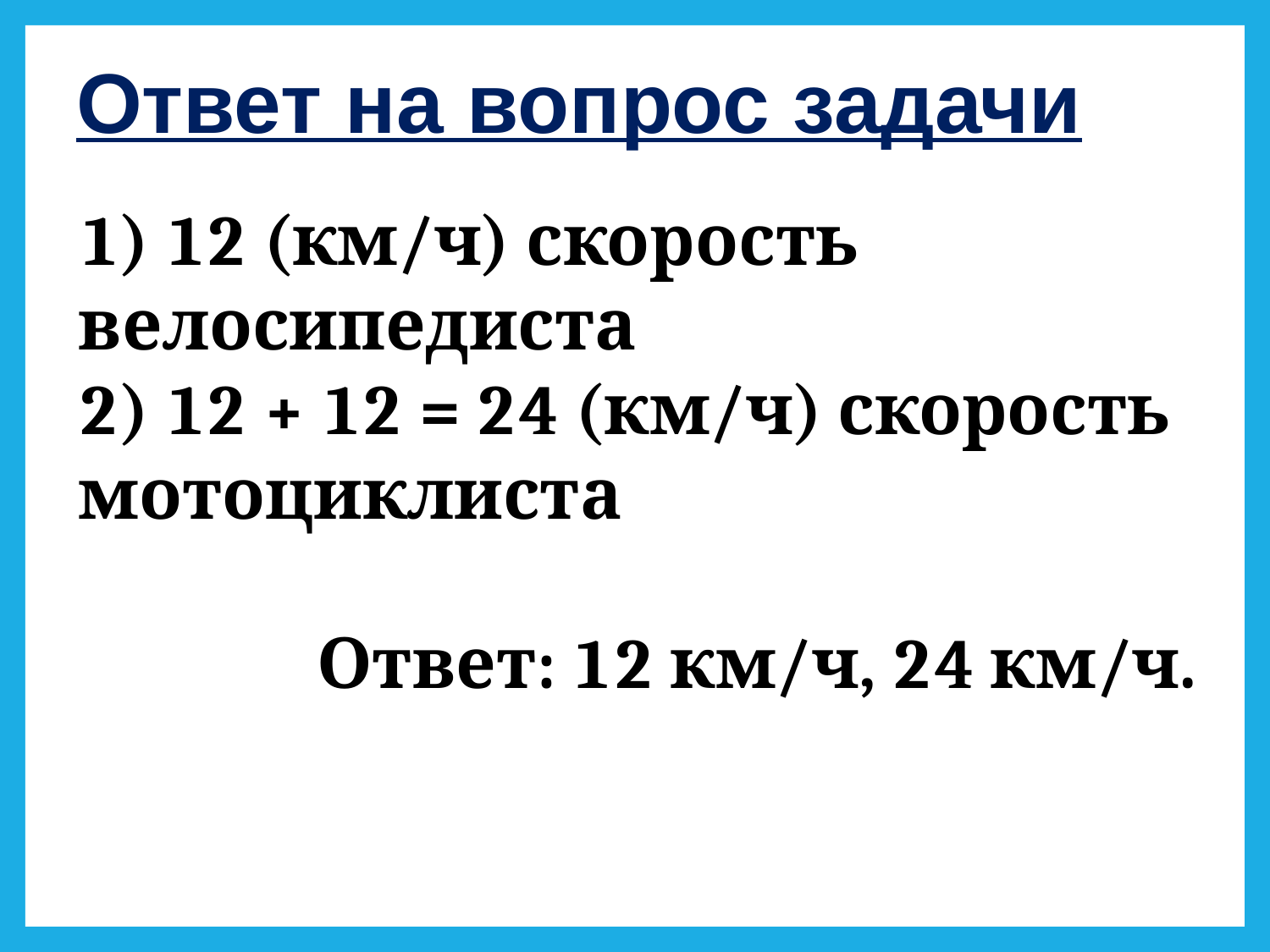

# Ответ на вопрос задачи
1) 12 (км/ч) скорость велосипедиста
2) 12 + 12 = 24 (км/ч) скорость мотоциклиста

Ответ: 12 км/ч, 24 км/ч.